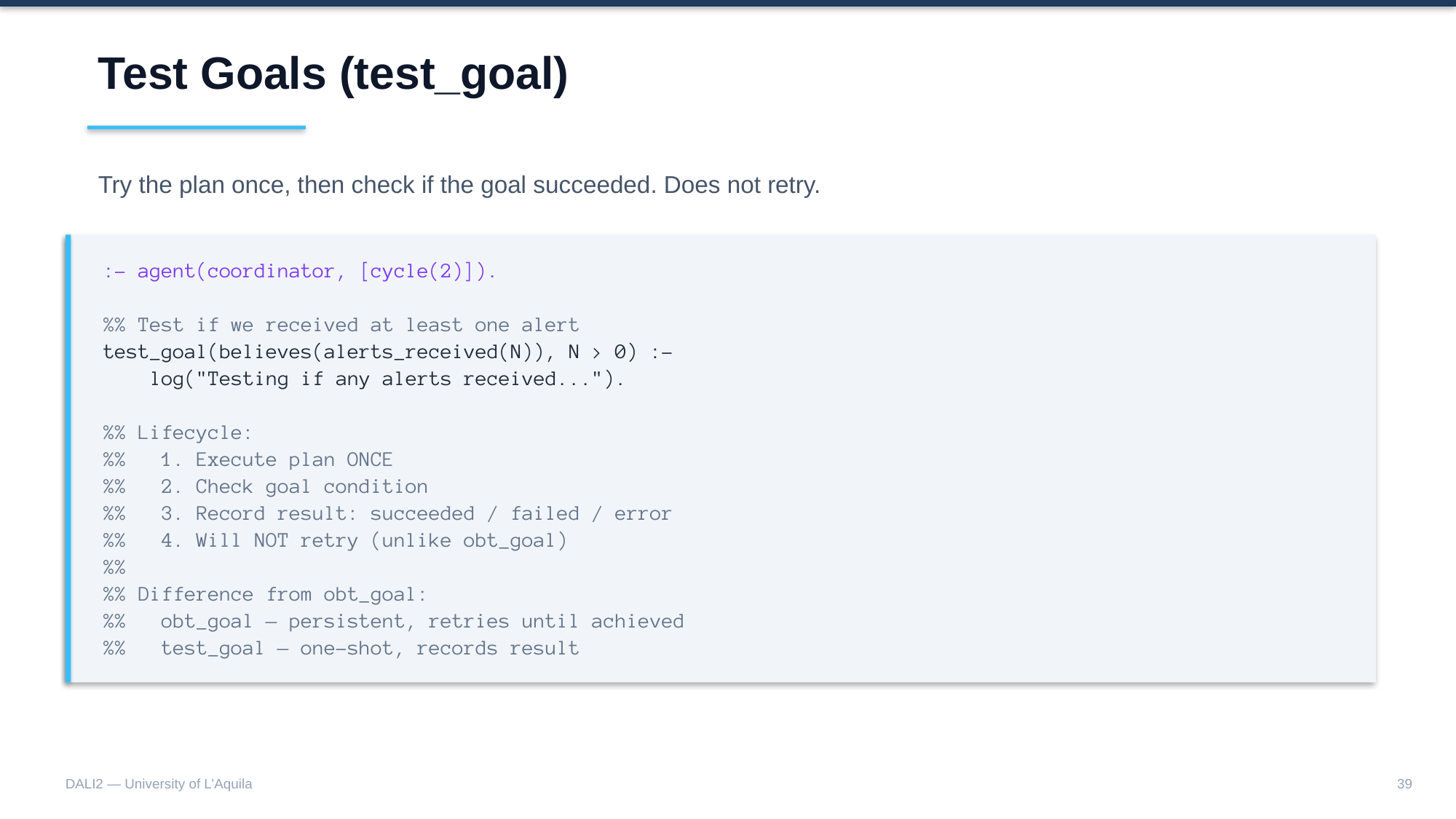

Test Goals (test_goal)

Try the plan once, then check if the goal succeeded. Does not retry.

:- agent(coordinator, [cycle(2)]).

%% Test if we received at least one alert
test_goal(believes(alerts_received(N)), N > 0) :-
    log("Testing if any alerts received...").

%% Lifecycle:
%%   1. Execute plan ONCE
%%   2. Check goal condition
%%   3. Record result: succeeded / failed / error
%%   4. Will NOT retry (unlike obt_goal)
%%
%% Difference from obt_goal:
%%   obt_goal — persistent, retries until achieved
%%   test_goal — one-shot, records result
DALI2 — University of L’Aquila
39